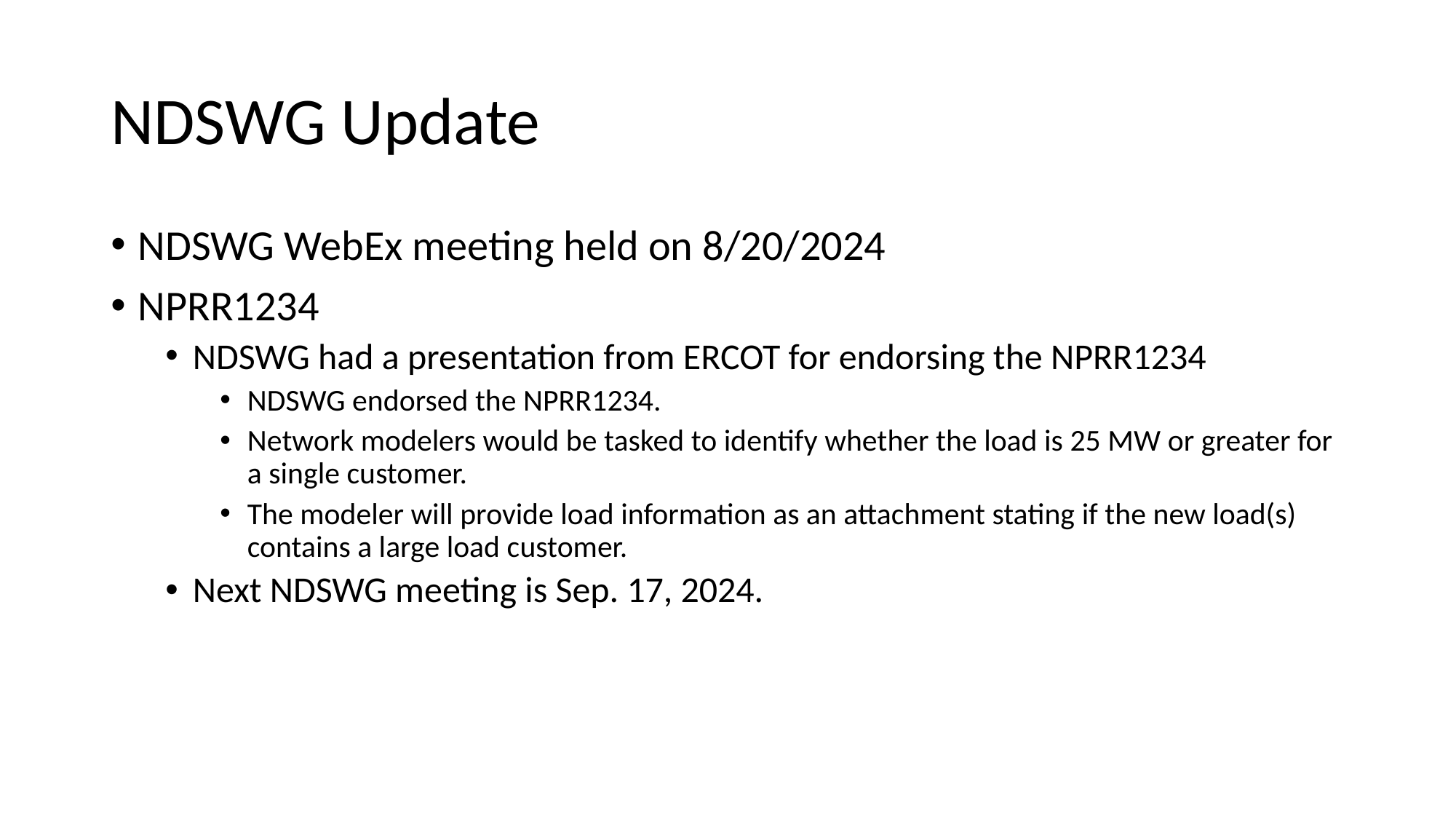

# NDSWG Update
NDSWG WebEx meeting held on 8/20/2024
NPRR1234
NDSWG had a presentation from ERCOT for endorsing the NPRR1234
NDSWG endorsed the NPRR1234.
Network modelers would be tasked to identify whether the load is 25 MW or greater for a single customer.
The modeler will provide load information as an attachment stating if the new load(s) contains a large load customer.
Next NDSWG meeting is Sep. 17, 2024.